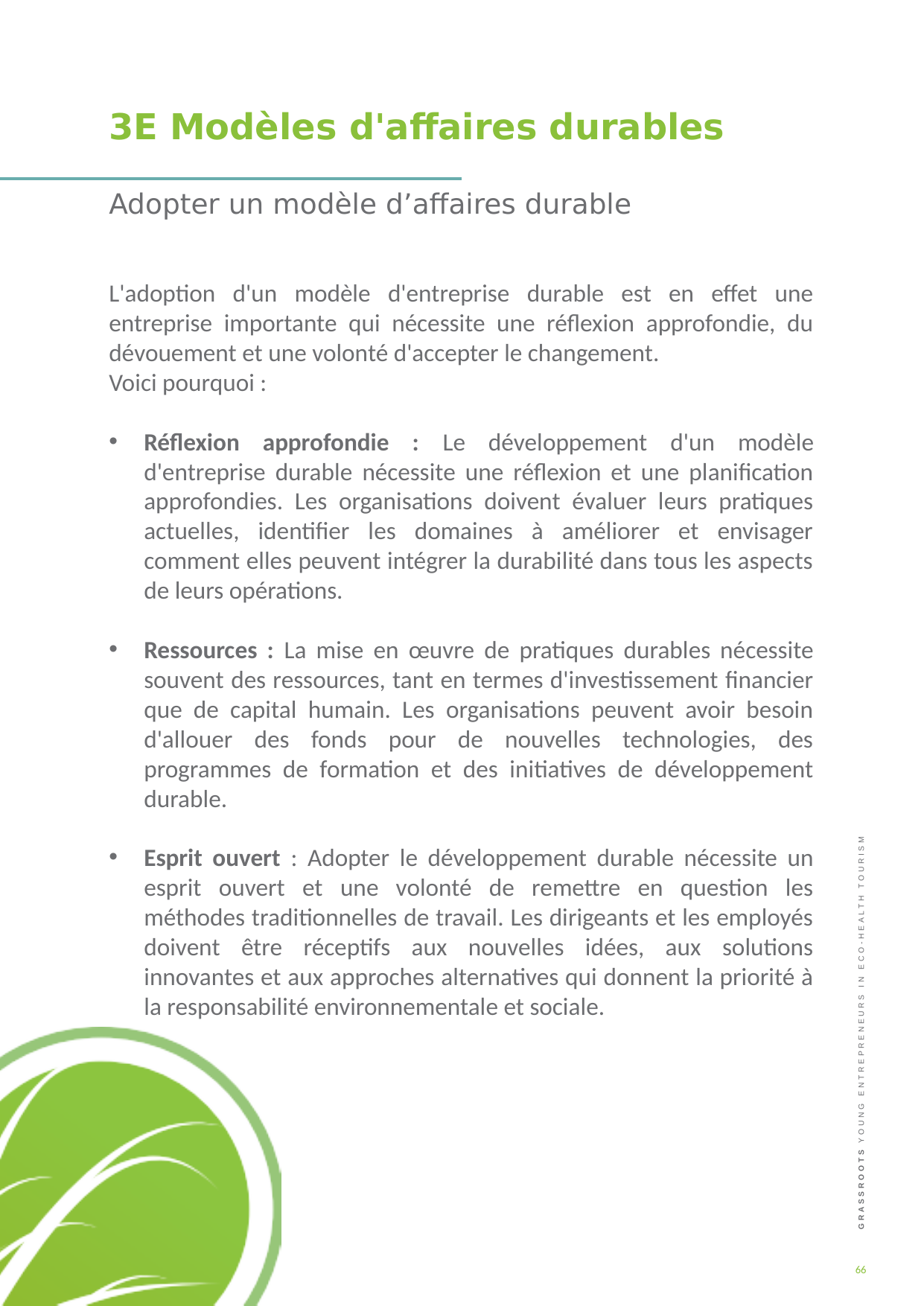

3E Modèles d'affaires durables
Adopter un modèle d’affaires durable
L'adoption d'un modèle d'entreprise durable est en effet une entreprise importante qui nécessite une réflexion approfondie, du dévouement et une volonté d'accepter le changement.
Voici pourquoi :

Réflexion approfondie : Le développement d'un modèle d'entreprise durable nécessite une réflexion et une planification approfondies. Les organisations doivent évaluer leurs pratiques actuelles, identifier les domaines à améliorer et envisager comment elles peuvent intégrer la durabilité dans tous les aspects de leurs opérations.

Ressources : La mise en œuvre de pratiques durables nécessite souvent des ressources, tant en termes d'investissement financier que de capital humain. Les organisations peuvent avoir besoin d'allouer des fonds pour de nouvelles technologies, des programmes de formation et des initiatives de développement durable.

Esprit ouvert : Adopter le développement durable nécessite un esprit ouvert et une volonté de remettre en question les méthodes traditionnelles de travail. Les dirigeants et les employés doivent être réceptifs aux nouvelles idées, aux solutions innovantes et aux approches alternatives qui donnent la priorité à la responsabilité environnementale et sociale.

66